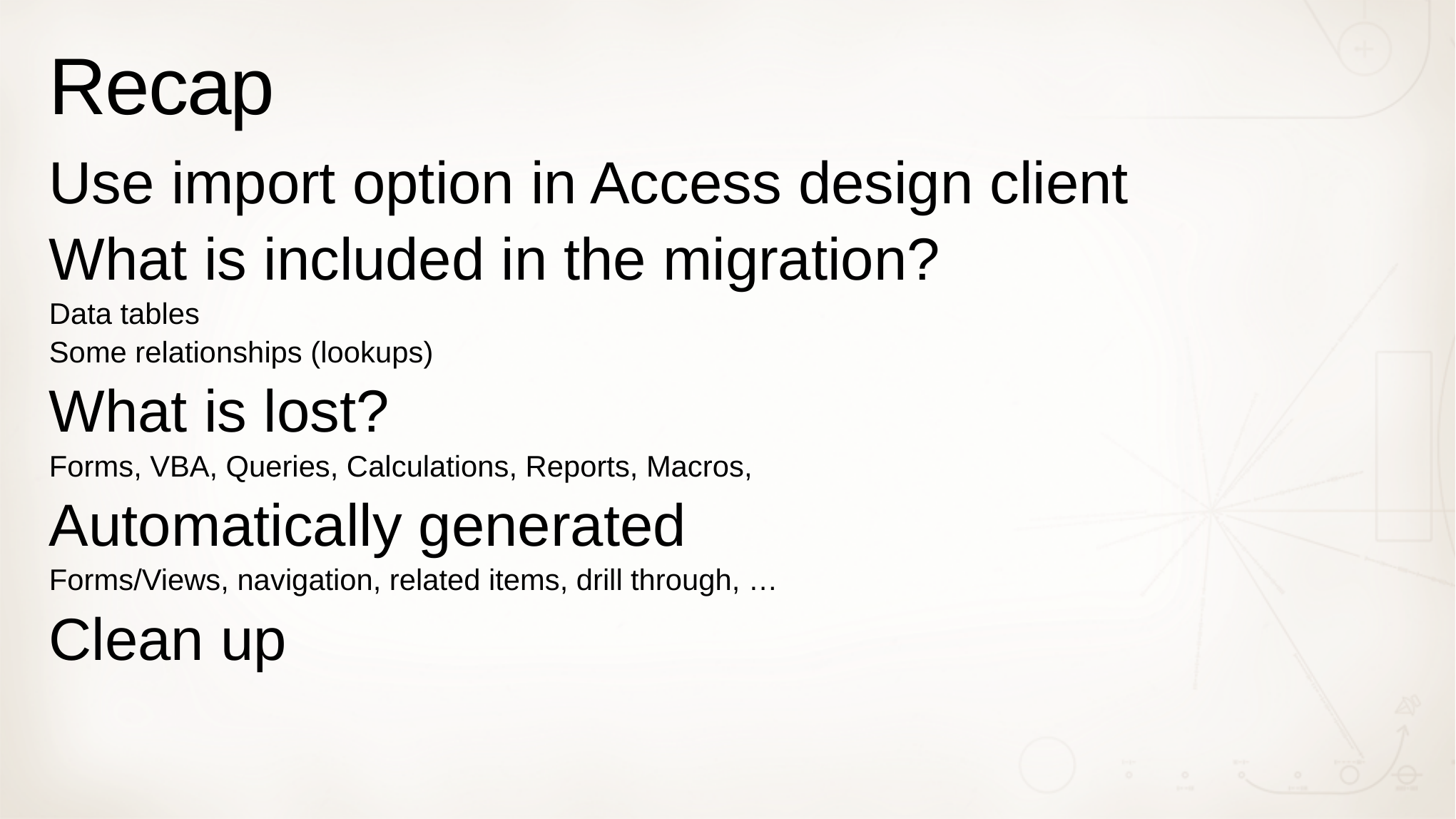

# Recap
Use import option in Access design client
What is included in the migration?
Data tables
Some relationships (lookups)
What is lost?
Forms, VBA, Queries, Calculations, Reports, Macros,
Automatically generated
Forms/Views, navigation, related items, drill through, …
Clean up